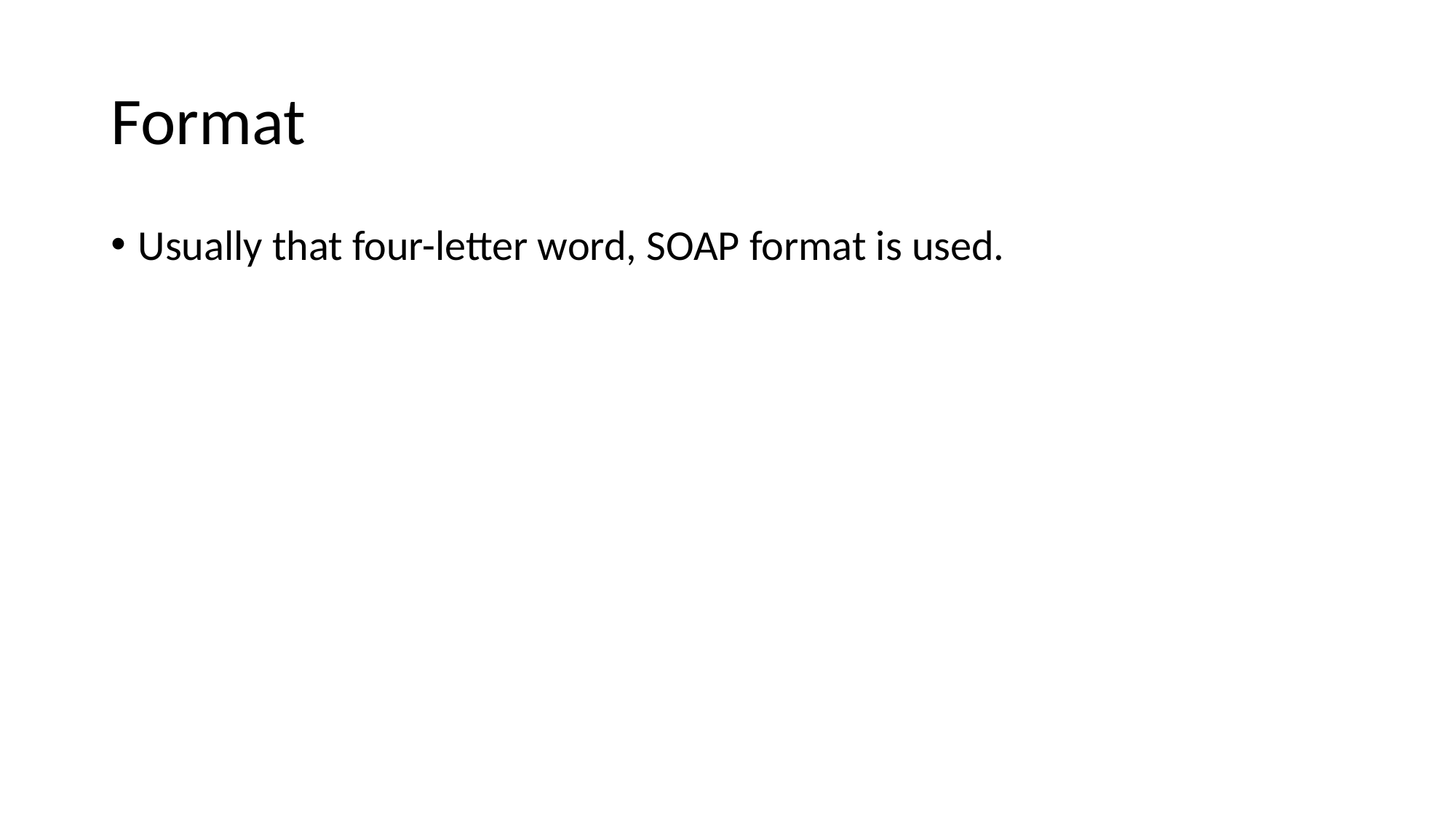

# Format
Usually that four-letter word, SOAP format is used.